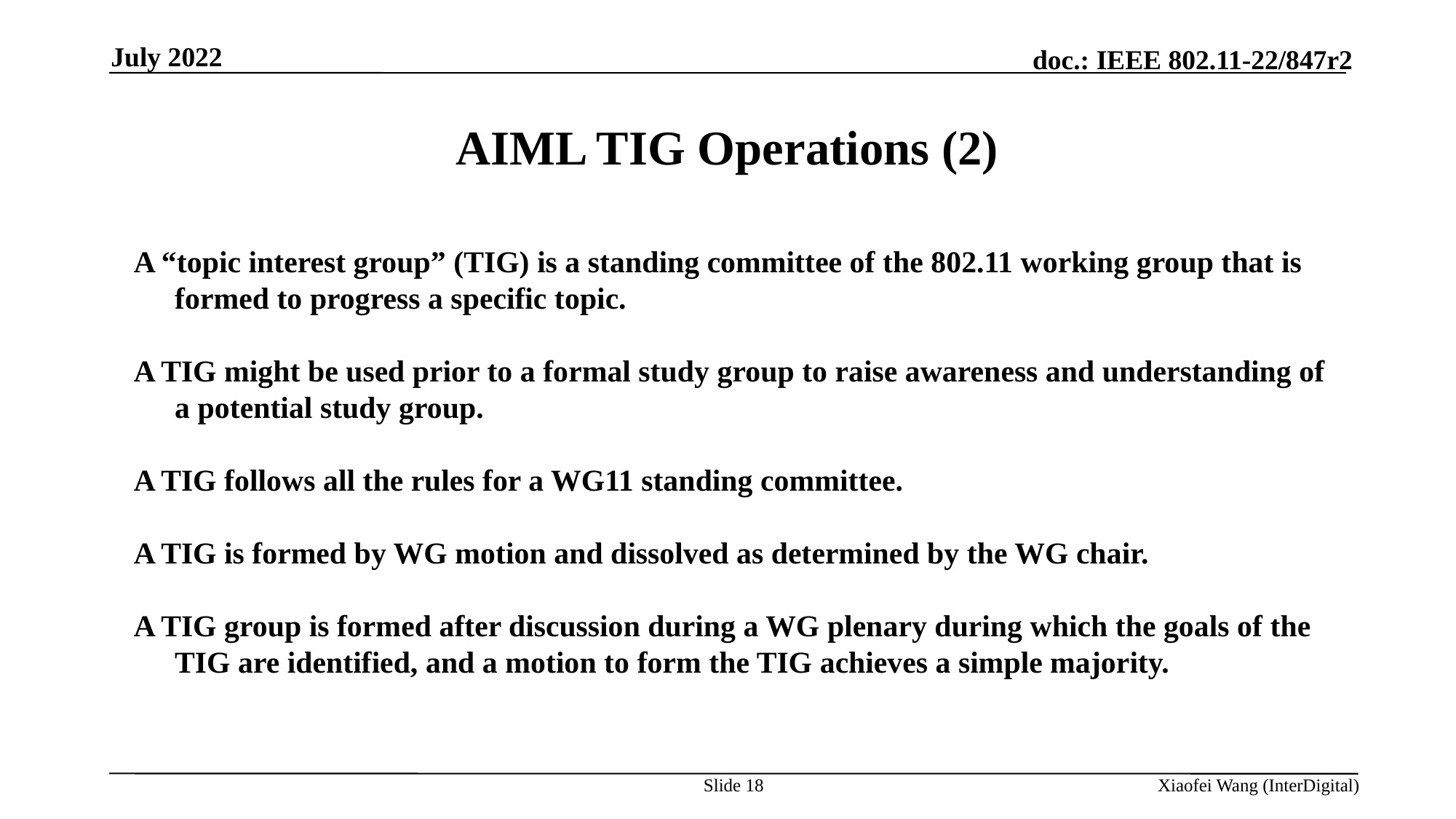

July 2022
# AIML TIG Operations (2)
A “topic interest group” (TIG) is a standing committee of the 802.11 working group that is formed to progress a specific topic.

A TIG might be used prior to a formal study group to raise awareness and understanding of a potential study group.

A TIG follows all the rules for a WG11 standing committee.

A TIG is formed by WG motion and dissolved as determined by the WG chair.

A TIG group is formed after discussion during a WG plenary during which the goals of the TIG are identified, and a motion to form the TIG achieves a simple majority.

Slide 18
Xiaofei Wang (InterDigital)